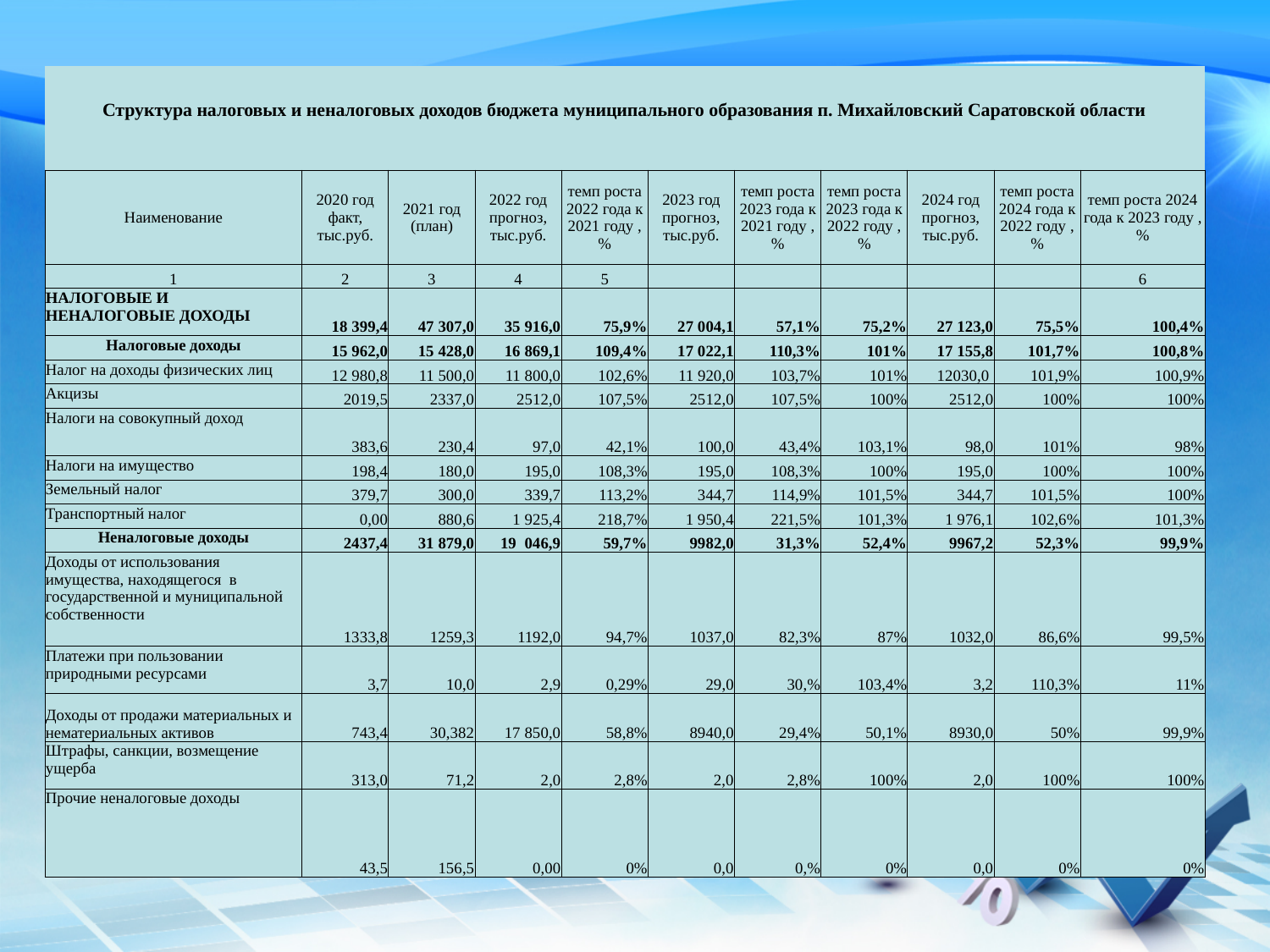

| Структура налоговых и неналоговых доходов бюджета муниципального образования п. Михайловский Саратовской области |  |  |  |  |  |  |  |  |  |  |
| --- | --- | --- | --- | --- | --- | --- | --- | --- | --- | --- |
|  |  |  |  |  |  |  |  |  |  |  |
| Наименование | 2020 год факт, тыс.руб. | 2021 год (план) | 2022 год прогноз, тыс.руб. | темп роста 2022 года к 2021 году ,% | 2023 год прогноз, тыс.руб. | темп роста 2023 года к 2021 году ,% | темп роста 2023 года к 2022 году ,% | 2024 год прогноз, тыс.руб. | темп роста 2024 года к 2022 году ,% | темп роста 2024 года к 2023 году ,% |
| 1 | 2 | 3 | 4 | 5 |  |  |  |  |  | 6 |
| НАЛОГОВЫЕ И НЕНАЛОГОВЫЕ ДОХОДЫ | 18 399,4 | 47 307,0 | 35 916,0 | 75,9% | 27 004,1 | 57,1% | 75,2% | 27 123,0 | 75,5% | 100,4% |
| Налоговые доходы | 15 962,0 | 15 428,0 | 16 869,1 | 109,4% | 17 022,1 | 110,3% | 101% | 17 155,8 | 101,7% | 100,8% |
| Налог на доходы физических лиц | 12 980,8 | 11 500,0 | 11 800,0 | 102,6% | 11 920,0 | 103,7% | 101% | 12030,0 | 101,9% | 100,9% |
| Акцизы | 2019,5 | 2337,0 | 2512,0 | 107,5% | 2512,0 | 107,5% | 100% | 2512,0 | 100% | 100% |
| Налоги на совокупный доход | 383,6 | 230,4 | 97,0 | 42,1% | 100,0 | 43,4% | 103,1% | 98,0 | 101% | 98% |
| Налоги на имущество | 198,4 | 180,0 | 195,0 | 108,3% | 195,0 | 108,3% | 100% | 195,0 | 100% | 100% |
| Земельный налог | 379,7 | 300,0 | 339,7 | 113,2% | 344,7 | 114,9% | 101,5% | 344,7 | 101,5% | 100% |
| Транспортный налог | 0,00 | 880,6 | 1 925,4 | 218,7% | 1 950,4 | 221,5% | 101,3% | 1 976,1 | 102,6% | 101,3% |
| Неналоговые доходы | 2437,4 | 31 879,0 | 19 046,9 | 59,7% | 9982,0 | 31,3% | 52,4% | 9967,2 | 52,3% | 99,9% |
| Доходы от использования имущества, находящегося в государственной и муниципальной собственности | 1333,8 | 1259,3 | 1192,0 | 94,7% | 1037,0 | 82,3% | 87% | 1032,0 | 86,6% | 99,5% |
| Платежи при пользовании природными ресурсами | 3,7 | 10,0 | 2,9 | 0,29% | 29,0 | 30,% | 103,4% | 3,2 | 110,3% | 11% |
| Доходы от продажи материальных и нематериальных активов | 743,4 | 30,382 | 17 850,0 | 58,8% | 8940,0 | 29,4% | 50,1% | 8930,0 | 50% | 99,9% |
| Штрафы, санкции, возмещение ущерба | 313,0 | 71,2 | 2,0 | 2,8% | 2,0 | 2,8% | 100% | 2,0 | 100% | 100% |
| Прочие неналоговые доходы | 43,5 | 156,5 | 0,00 | 0% | 0,0 | 0,% | 0% | 0,0 | 0% | 0% |